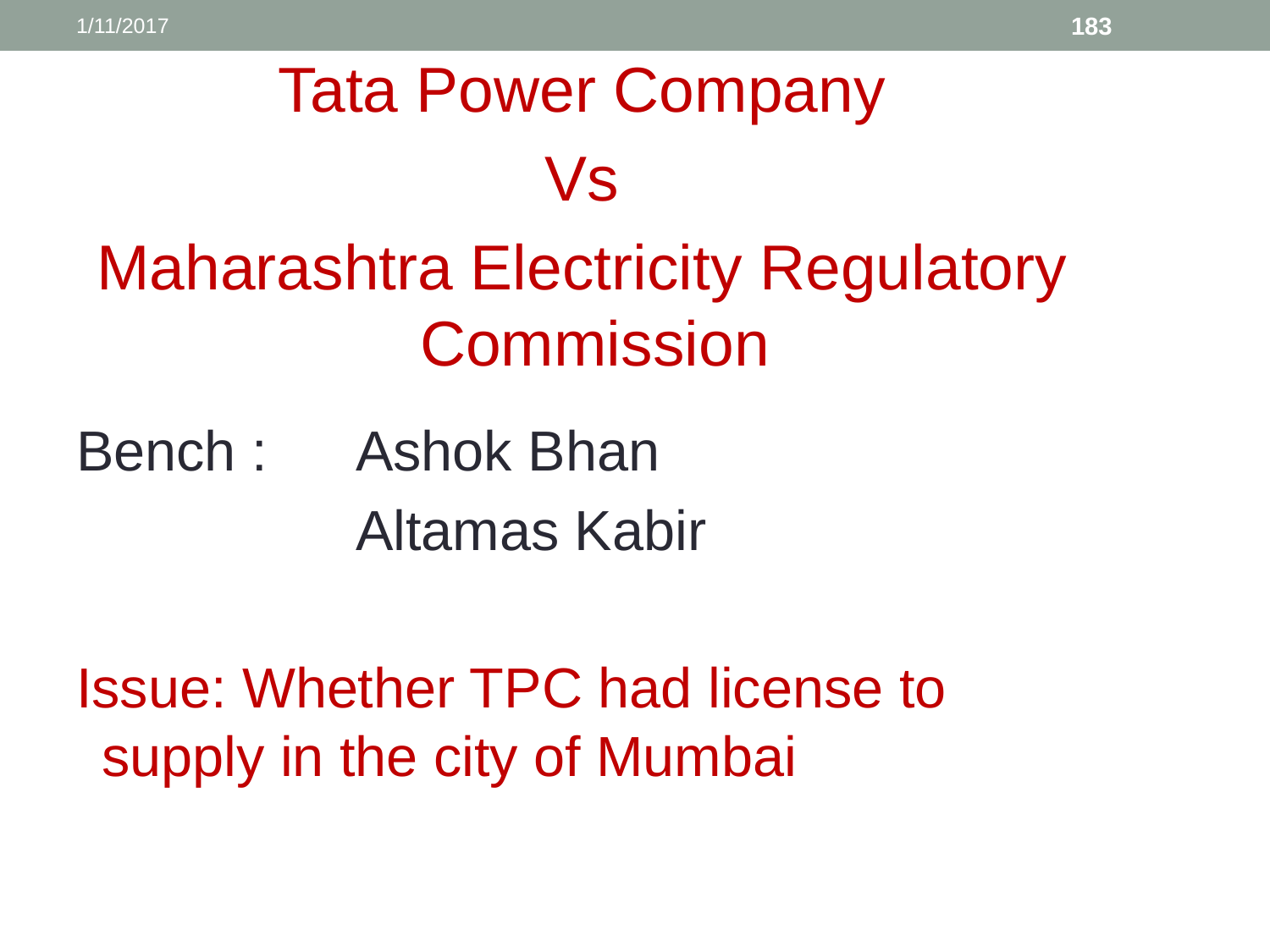

1/11/2017
183
Tata Power Company
Vs
Maharashtra Electricity Regulatory Commission

Bench : 	Ashok Bhan
			Altamas Kabir

Issue: Whether TPC had license to supply in the city of Mumbai